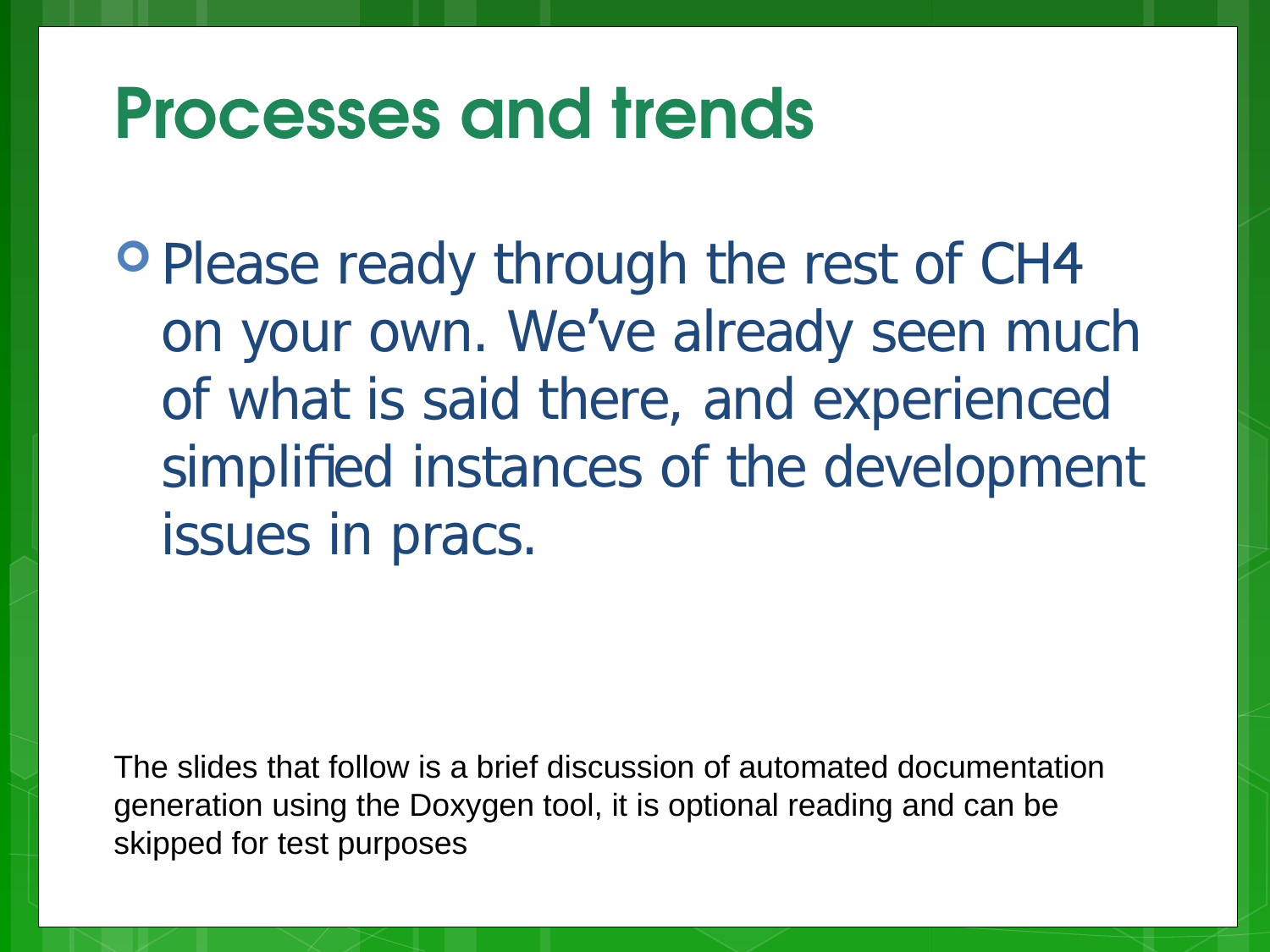

# Processes and trends
Please ready through the rest of CH4 on your own. We’ve already seen much of what is said there, and experienced simplified instances of the development issues in pracs.
The slides that follow is a brief discussion of automated documentation
generation using the Doxygen tool, it is optional reading and can be skipped for test purposes